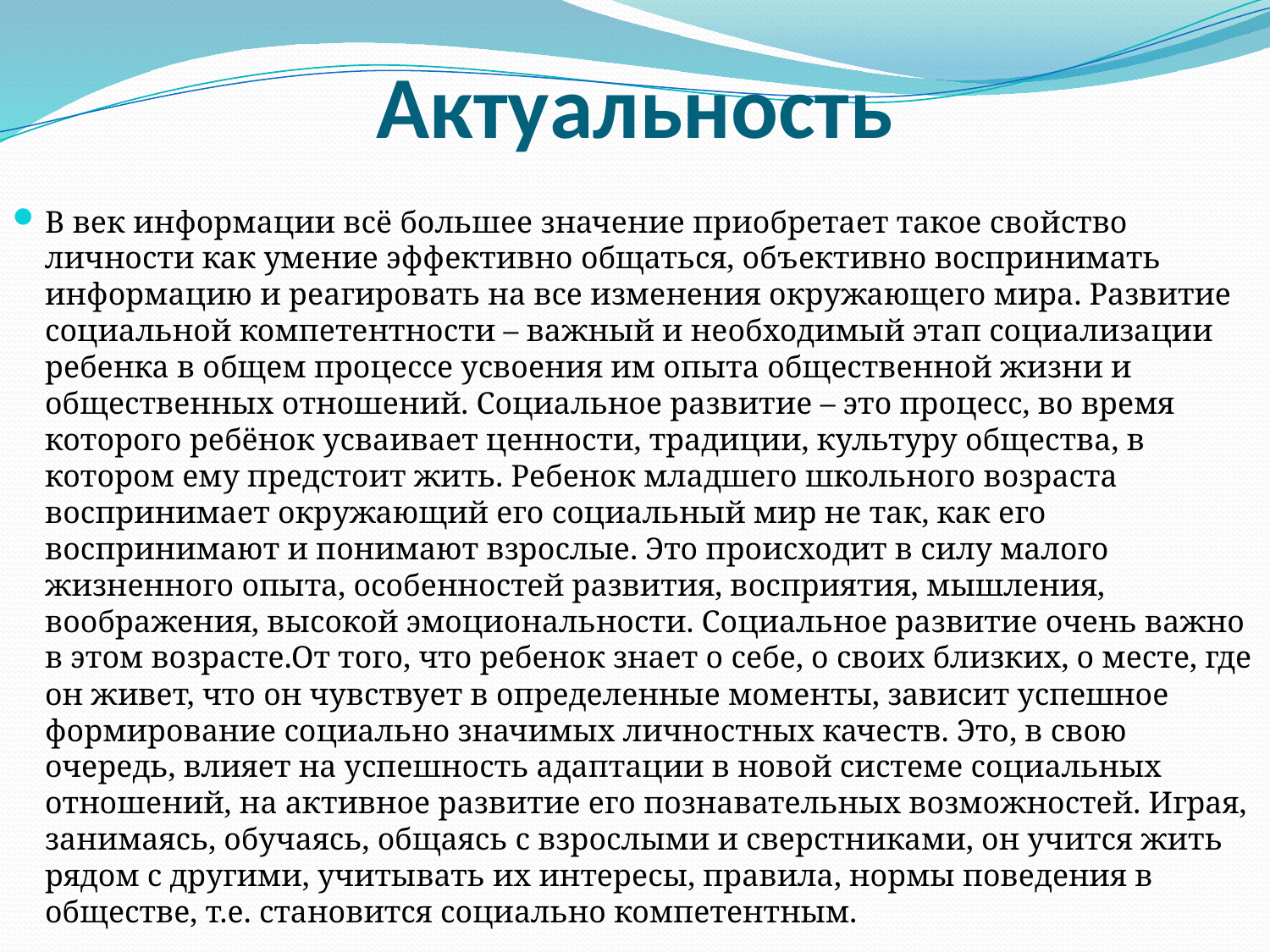

# Актуальность
В век информации всё большее значение приобретает такое свойство личности как умение эффективно общаться, объективно воспринимать информацию и реагировать на все изменения окружающего мира. Развитие социальной компетентности – важный и необходимый этап социализации ребенка в общем процессе усвоения им опыта общественной жизни и общественных отношений. Социальное развитие – это процесс, во время которого ребёнок усваивает ценности, традиции, культуру общества, в котором ему предстоит жить. Ребенок младшего школьного возраста воспринимает окружающий его социальный мир не так, как его воспринимают и понимают взрослые. Это происходит в силу малого жизненного опыта, особенностей развития, восприятия, мышления, воображения, высокой эмоциональности. Социальное развитие очень важно в этом возрасте.От того, что ребенок знает о себе, о своих близких, о месте, где он живет, что он чувствует в определенные моменты, зависит успешное формирование социально значимых личностных качеств. Это, в свою очередь, влияет на успешность адаптации в новой системе социальных отношений, на активное развитие его познавательных возможностей. Играя, занимаясь, обучаясь, общаясь с взрослыми и сверстниками, он учится жить рядом с другими, учитывать их интересы, правила, нормы поведения в обществе, т.е. становится социально компетентным.